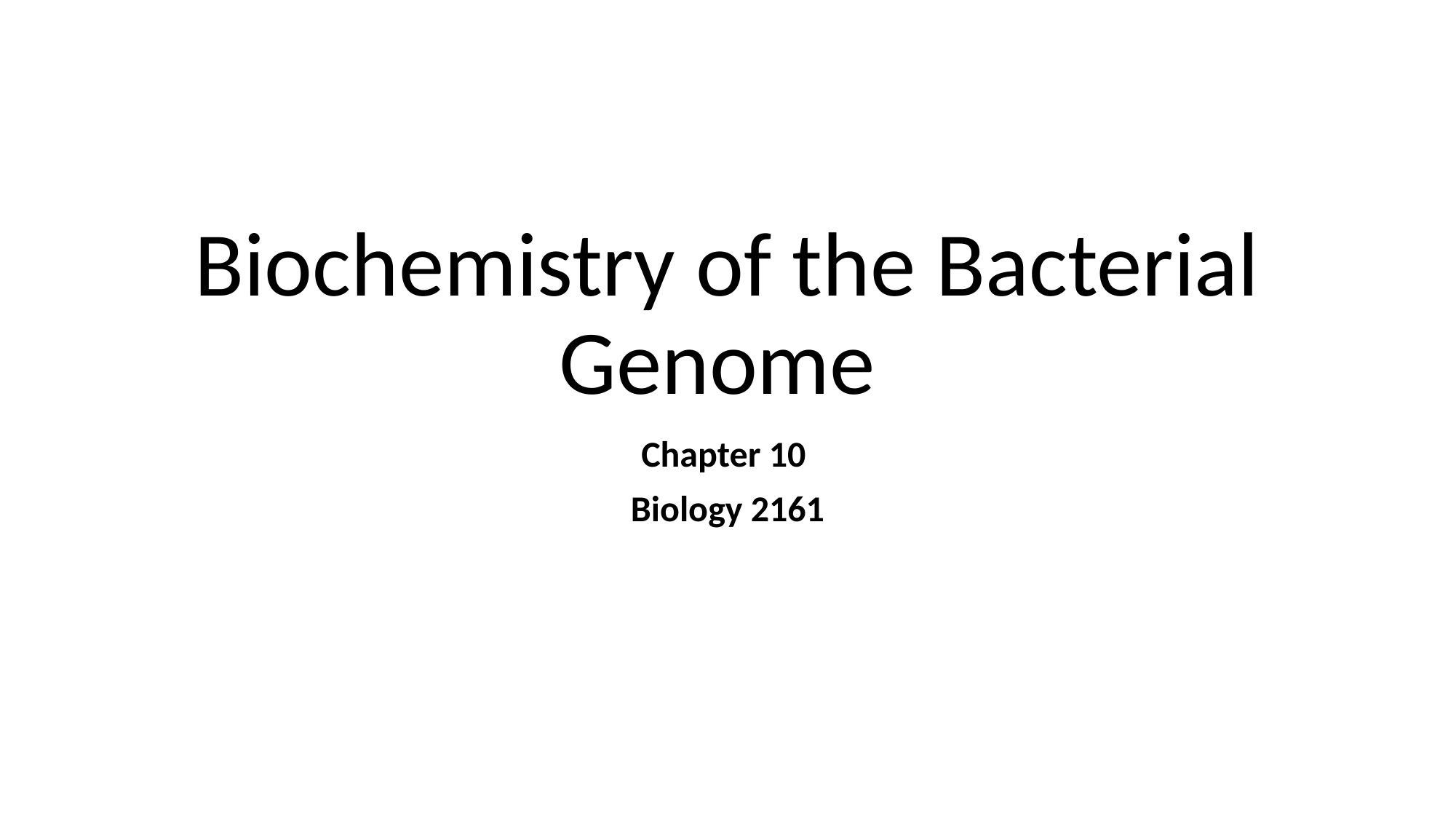

# Biochemistry of the Bacterial Genome
Chapter 10
Biology 2161